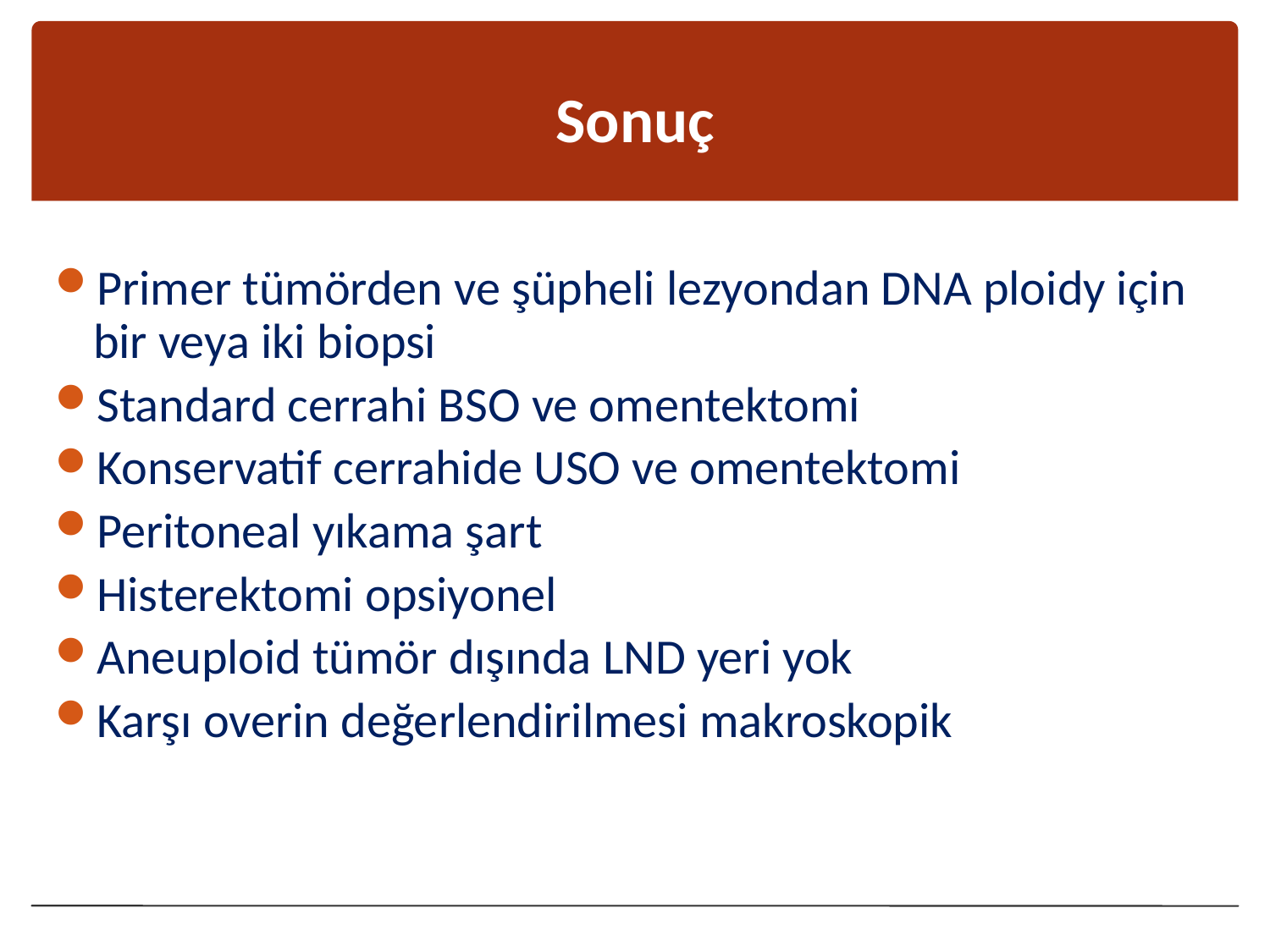

# Sonuç
Primer tümörden ve şüpheli lezyondan DNA ploidy için bir veya iki biopsi
Standard cerrahi BSO ve omentektomi
Konservatif cerrahide USO ve omentektomi
Peritoneal yıkama şart
Histerektomi opsiyonel
Aneuploid tümör dışında LND yeri yok
Karşı overin değerlendirilmesi makroskopik